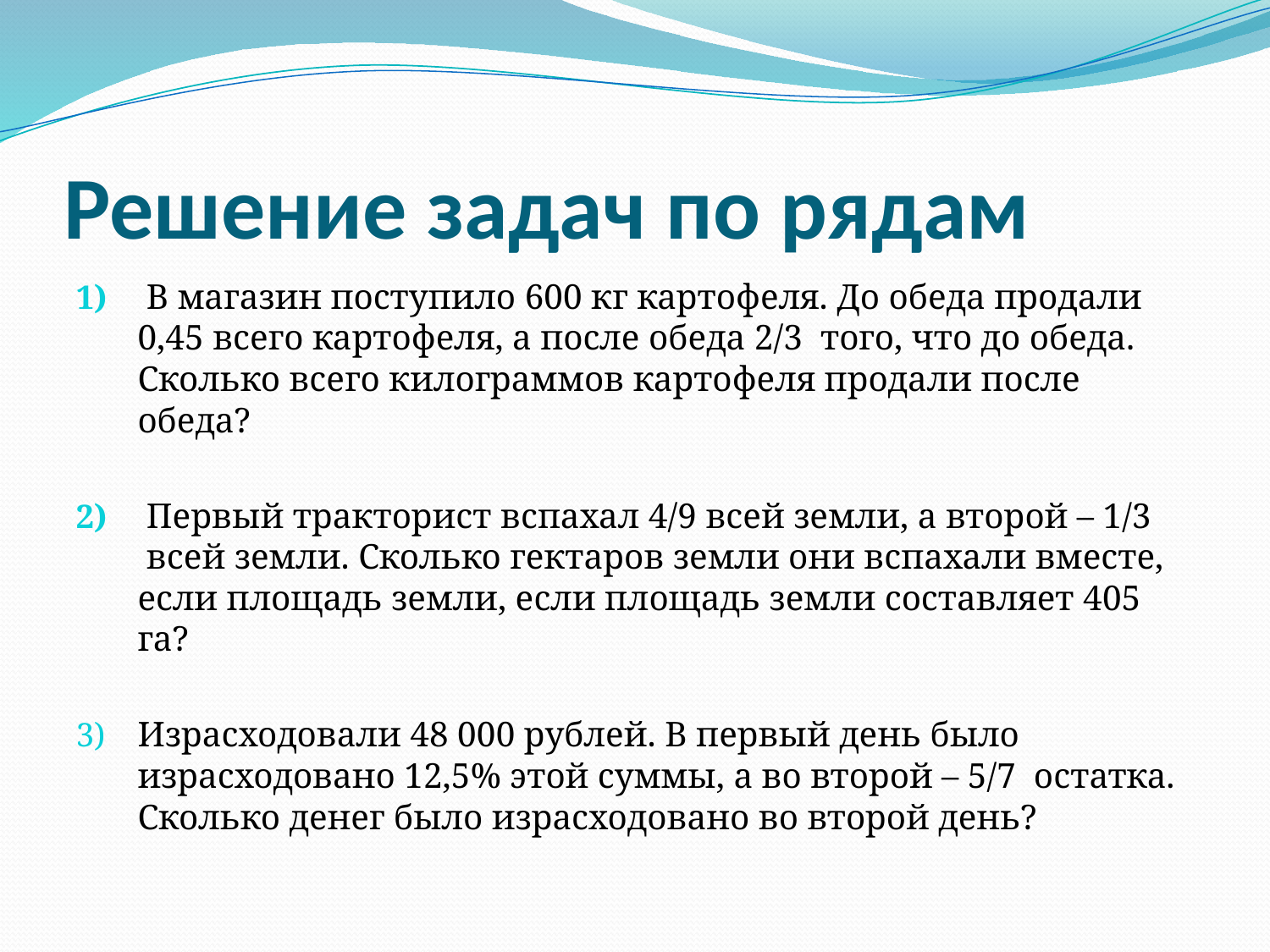

# Решение задач по рядам
 В магазин поступило 600 кг картофеля. До обеда продали 0,45 всего картофеля, а после обеда 2/3  того, что до обеда. Сколько всего килограммов картофеля продали после обеда?

 Первый тракторист вспахал 4/9 всей земли, а второй – 1/3  всей земли. Сколько гектаров земли они вспахали вместе, если площадь земли, если площадь земли составляет 405 га?

Израсходовали 48 000 рублей. В первый день было израсходовано 12,5% этой суммы, а во второй – 5/7  остатка. Сколько денег было израсходовано во второй день?